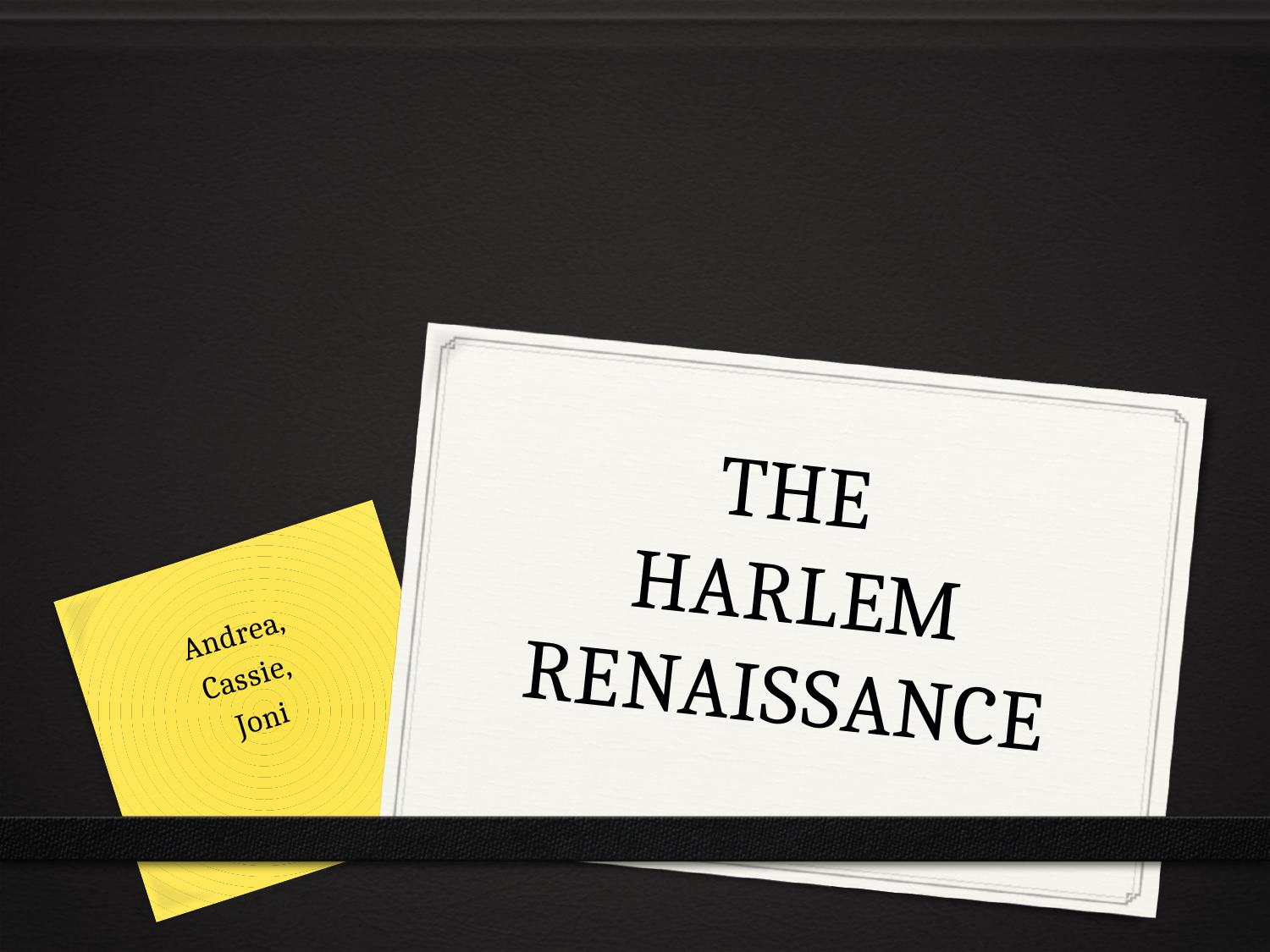

# THE HARLEM RENAISSANCE
Andrea,
Cassie,
Joni